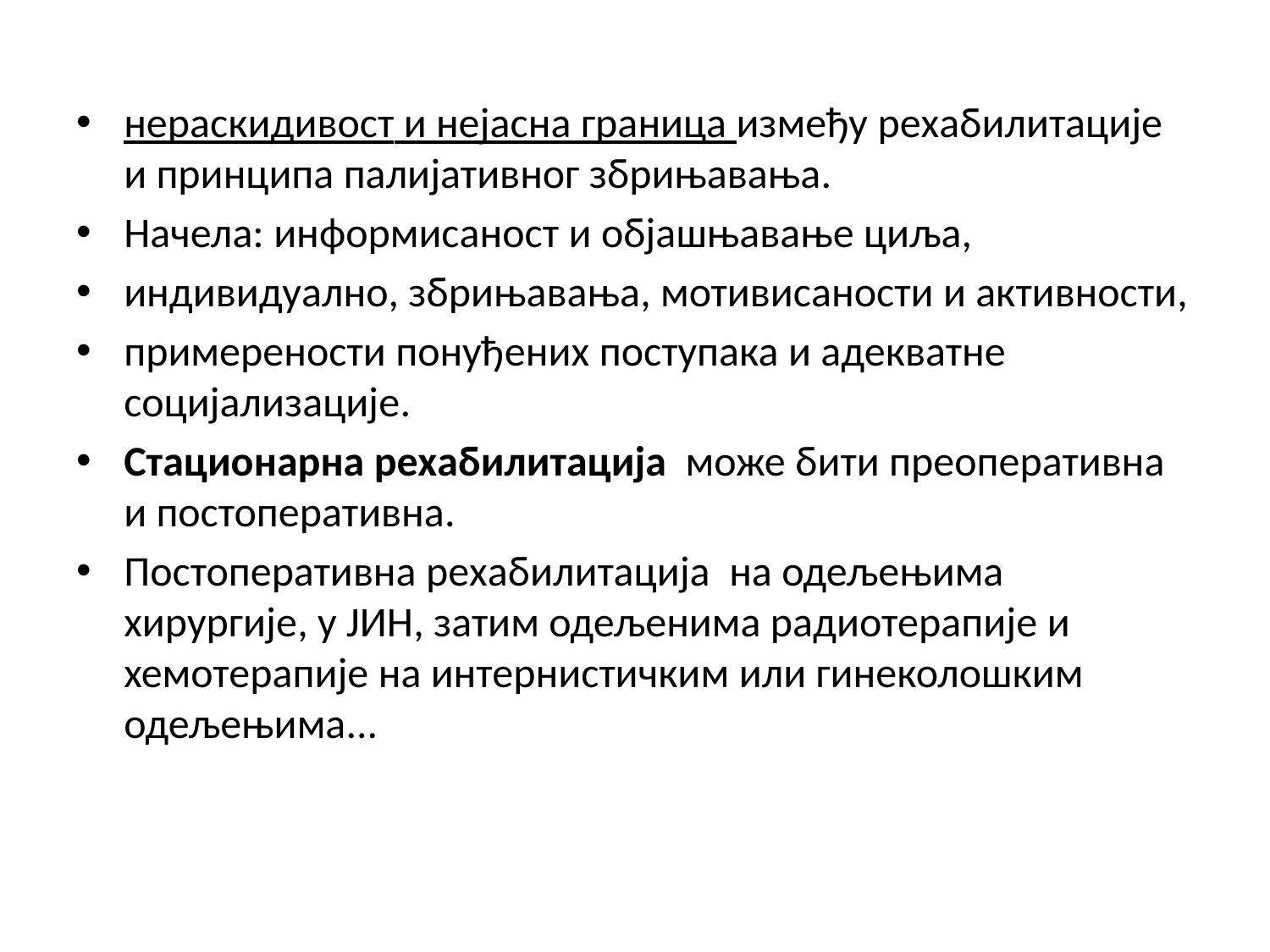

#
нераскидивост и нејасна граница између рехабилитације и принципа палијативног збрињавања.
Начела: информисаност и објашњавање циља,
индивидуално, збрињавања, мотивисаности и активности,
примерености понуђених поступака и адекватне социјализације.
Стационарна рехабилитација  може бити преоперативна и постоперативна.
Постоперативна рехабилитација  на одељењима хирургије, у ЈИН, затим одељенима радиотерапије и  хемотерапије на интернистичким или гинеколошким одељењима...